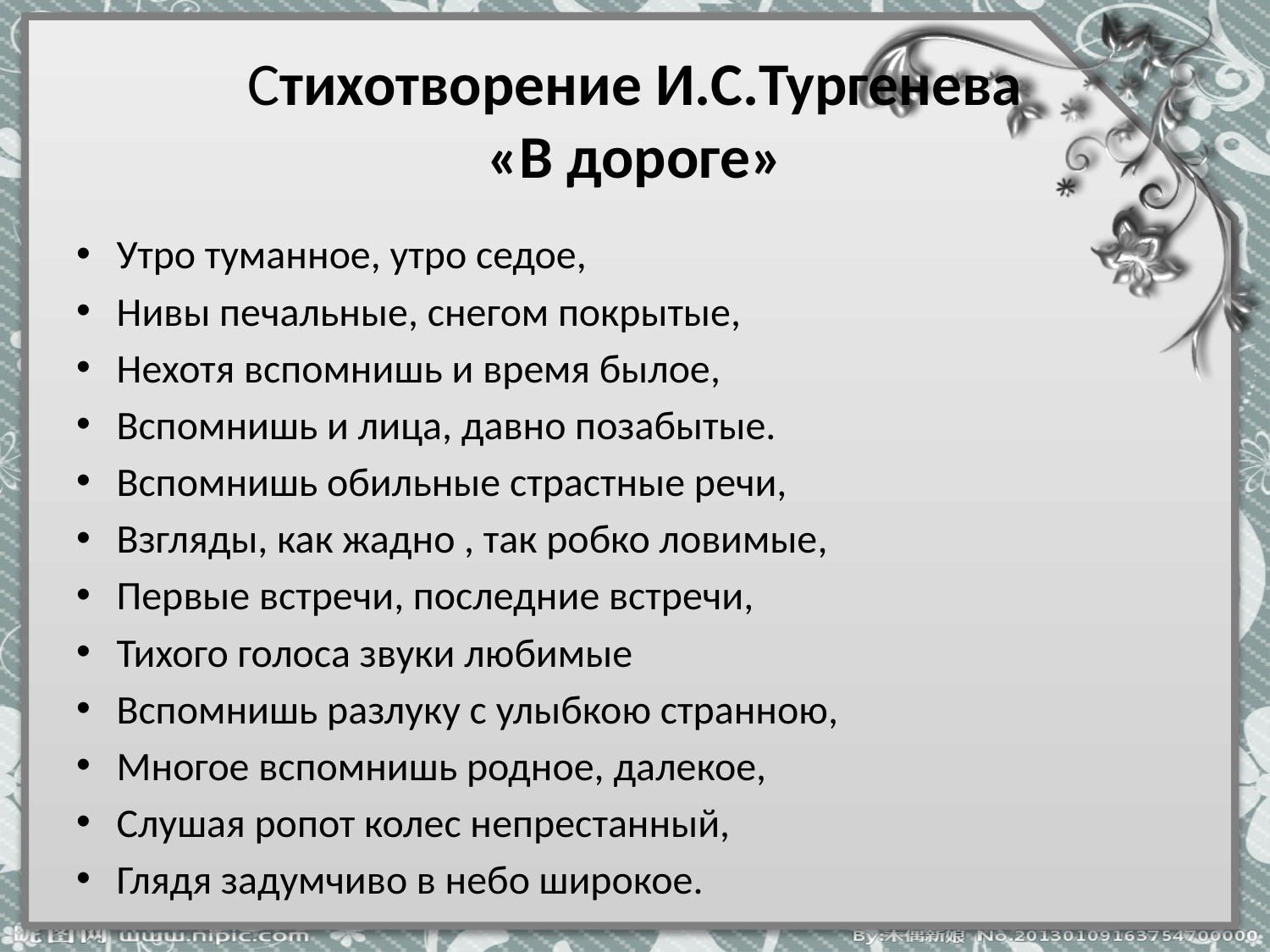

# Стихотворение И.С.Тургенева «В дороге»
Утро туманное, утро седое,
Нивы печальные, снегом покрытые,
Нехотя вспомнишь и время былое,
Вспомнишь и лица, давно позабытые.
Вспомнишь обильные страстные речи,
Взгляды, как жадно , так робко ловимые,
Первые встречи, последние встречи,
Тихого голоса звуки любимые
Вспомнишь разлуку с улыбкою странною,
Многое вспомнишь родное, далекое,
Слушая ропот колес непрестанный,
Глядя задумчиво в небо широкое.